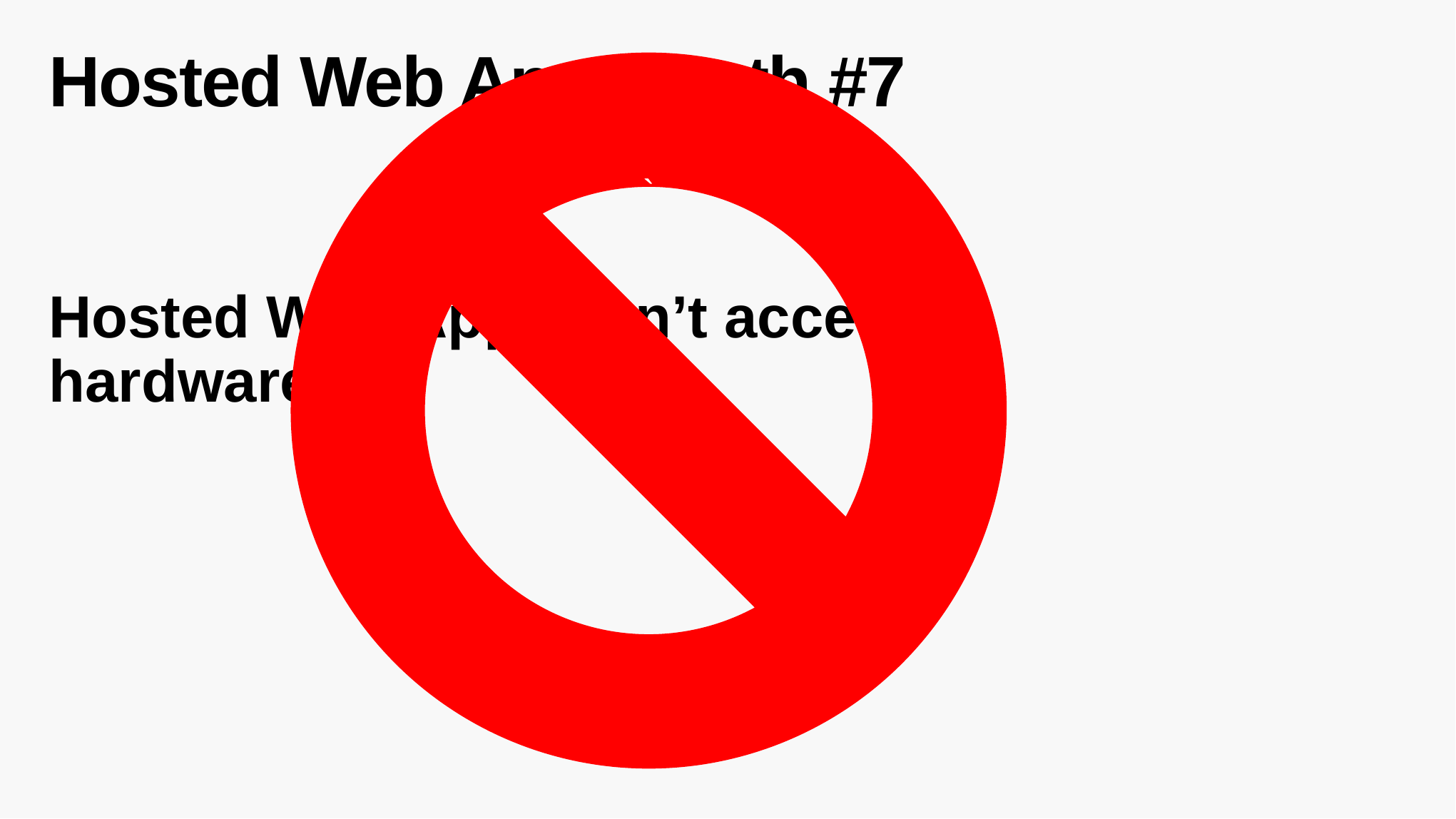

# Hosted Web Apps Myth #7
`
Hosted Web Apps can’t access hardware